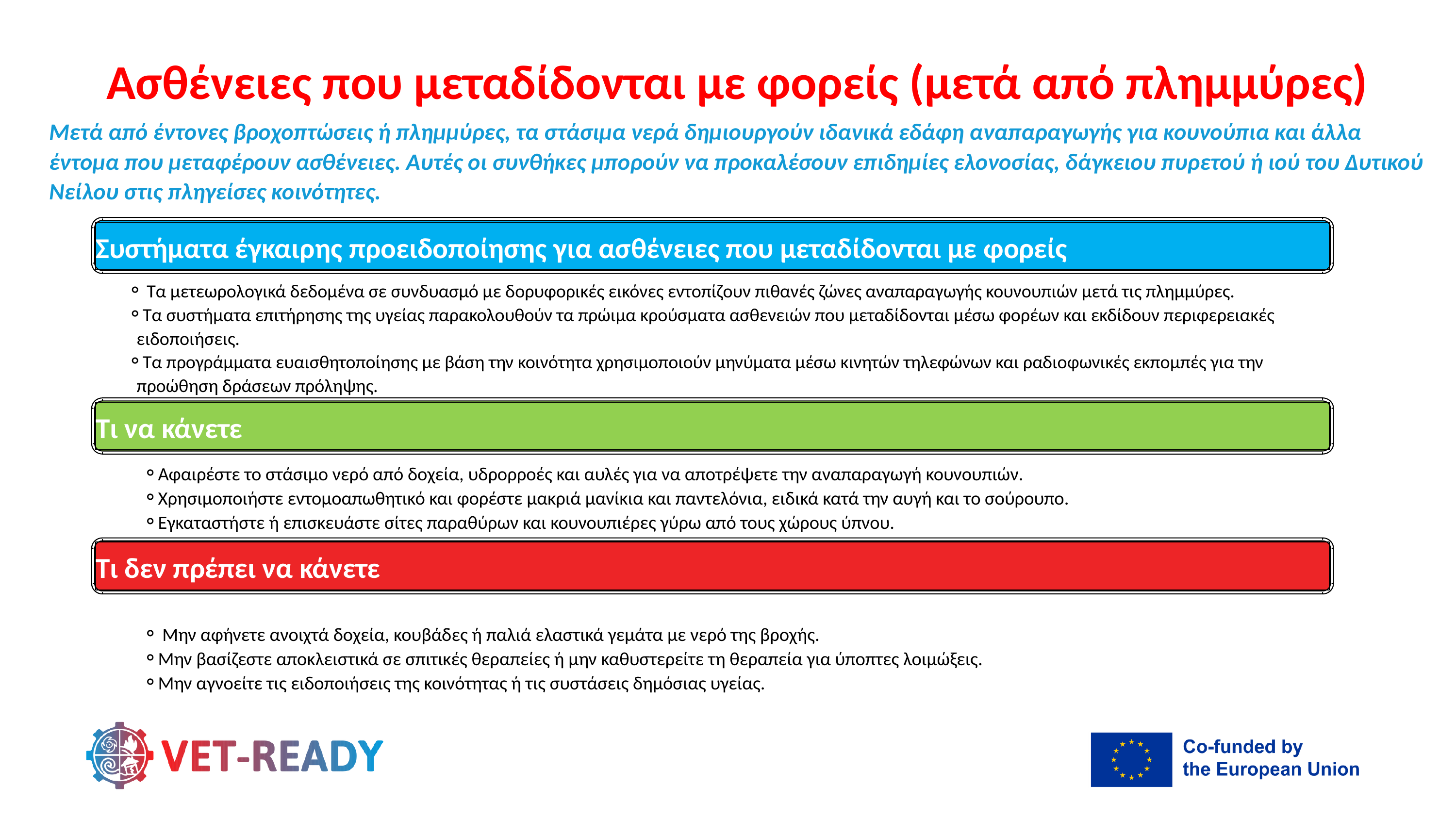

Ασθένειες που μεταδίδονται με φορείς (μετά από πλημμύρες)

Μετά από έντονες βροχοπτώσεις ή πλημμύρες, τα στάσιμα νερά δημιουργούν ιδανικά εδάφη αναπαραγωγής για κουνούπια και άλλα έντομα που μεταφέρουν ασθένειες. Αυτές οι συνθήκες μπορούν να προκαλέσουν επιδημίες ελονοσίας, δάγκειου πυρετού ή ιού του Δυτικού Νείλου στις πληγείσες κοινότητες.

Συστήματα έγκαιρης προειδοποίησης για ασθένειες που μεταδίδονται με φορείς
 Τα μετεωρολογικά δεδομένα σε συνδυασμό με δορυφορικές εικόνες εντοπίζουν πιθανές ζώνες αναπαραγωγής κουνουπιών μετά τις πλημμύρες.
Τα συστήματα επιτήρησης της υγείας παρακολουθούν τα πρώιμα κρούσματα ασθενειών που μεταδίδονται μέσω φορέων και εκδίδουν περιφερειακές ειδοποιήσεις.
Τα προγράμματα ευαισθητοποίησης με βάση την κοινότητα χρησιμοποιούν μηνύματα μέσω κινητών τηλεφώνων και ραδιοφωνικές εκπομπές για την προώθηση δράσεων πρόληψης.

Τι να κάνετε
Αφαιρέστε το στάσιμο νερό από δοχεία, υδρορροές και αυλές για να αποτρέψετε την αναπαραγωγή κουνουπιών.
Χρησιμοποιήστε εντομοαπωθητικό και φορέστε μακριά μανίκια και παντελόνια, ειδικά κατά την αυγή και το σούρουπο.
Εγκαταστήστε ή επισκευάστε σίτες παραθύρων και κουνουπιέρες γύρω από τους χώρους ύπνου.

Τι δεν πρέπει να κάνετε
 Μην αφήνετε ανοιχτά δοχεία, κουβάδες ή παλιά ελαστικά γεμάτα με νερό της βροχής.
Μην βασίζεστε αποκλειστικά σε σπιτικές θεραπείες ή μην καθυστερείτε τη θεραπεία για ύποπτες λοιμώξεις.
Μην αγνοείτε τις ειδοποιήσεις της κοινότητας ή τις συστάσεις δημόσιας υγείας.